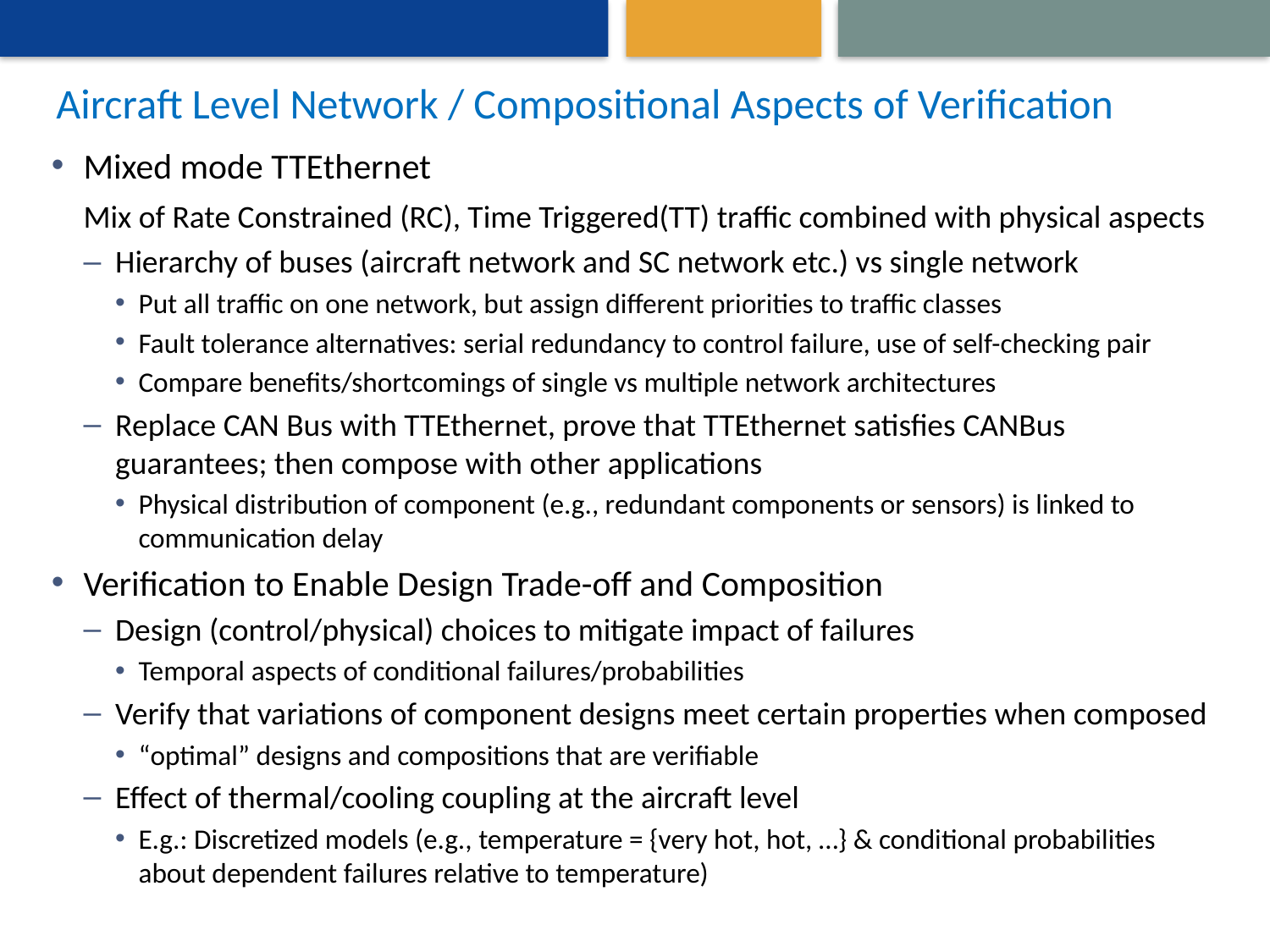

# Aircraft Level Network / Compositional Aspects of Verification
Mixed mode TTEthernet
    Mix of Rate Constrained (RC), Time Triggered(TT) traffic combined with physical aspects
Hierarchy of buses (aircraft network and SC network etc.) vs single network
Put all traffic on one network, but assign different priorities to traffic classes
Fault tolerance alternatives: serial redundancy to control failure, use of self-checking pair
Compare benefits/shortcomings of single vs multiple network architectures
Replace CAN Bus with TTEthernet, prove that TTEthernet satisfies CANBus guarantees; then compose with other applications
Physical distribution of component (e.g., redundant components or sensors) is linked to communication delay
Verification to Enable Design Trade-off and Composition
Design (control/physical) choices to mitigate impact of failures
Temporal aspects of conditional failures/probabilities
Verify that variations of component designs meet certain properties when composed
“optimal” designs and compositions that are verifiable
Effect of thermal/cooling coupling at the aircraft level
E.g.: Discretized models (e.g., temperature = {very hot, hot, …} & conditional probabilities about dependent failures relative to temperature)